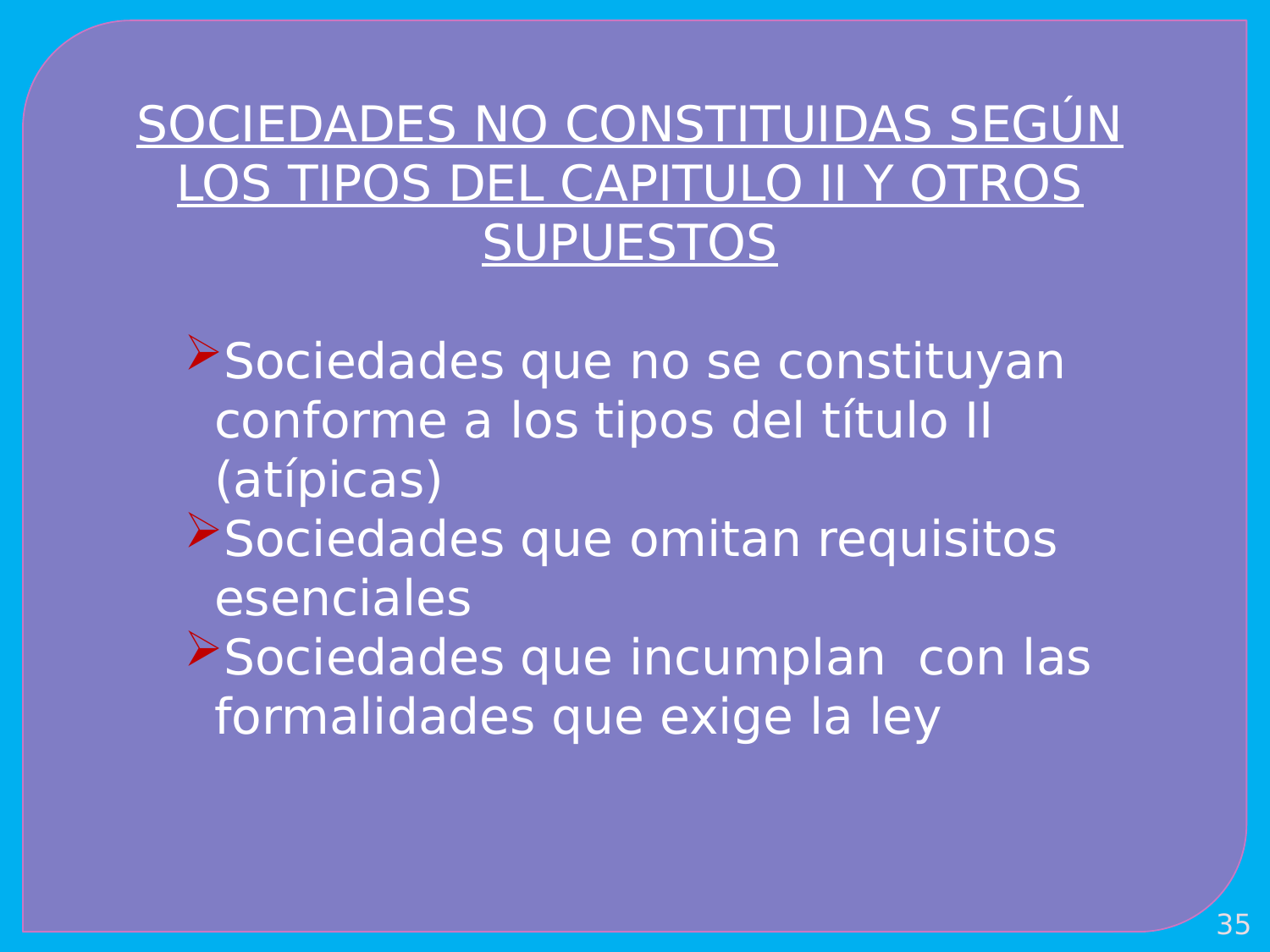

SOCIEDADES NO CONSTITUIDAS SEGÚN LOS TIPOS DEL CAPITULO II Y OTROS SUPUESTOS

Sociedades que no se constituyan conforme a los tipos del título II (atípicas)
Sociedades que omitan requisitos esenciales
Sociedades que incumplan  con las formalidades que exige la ley

35